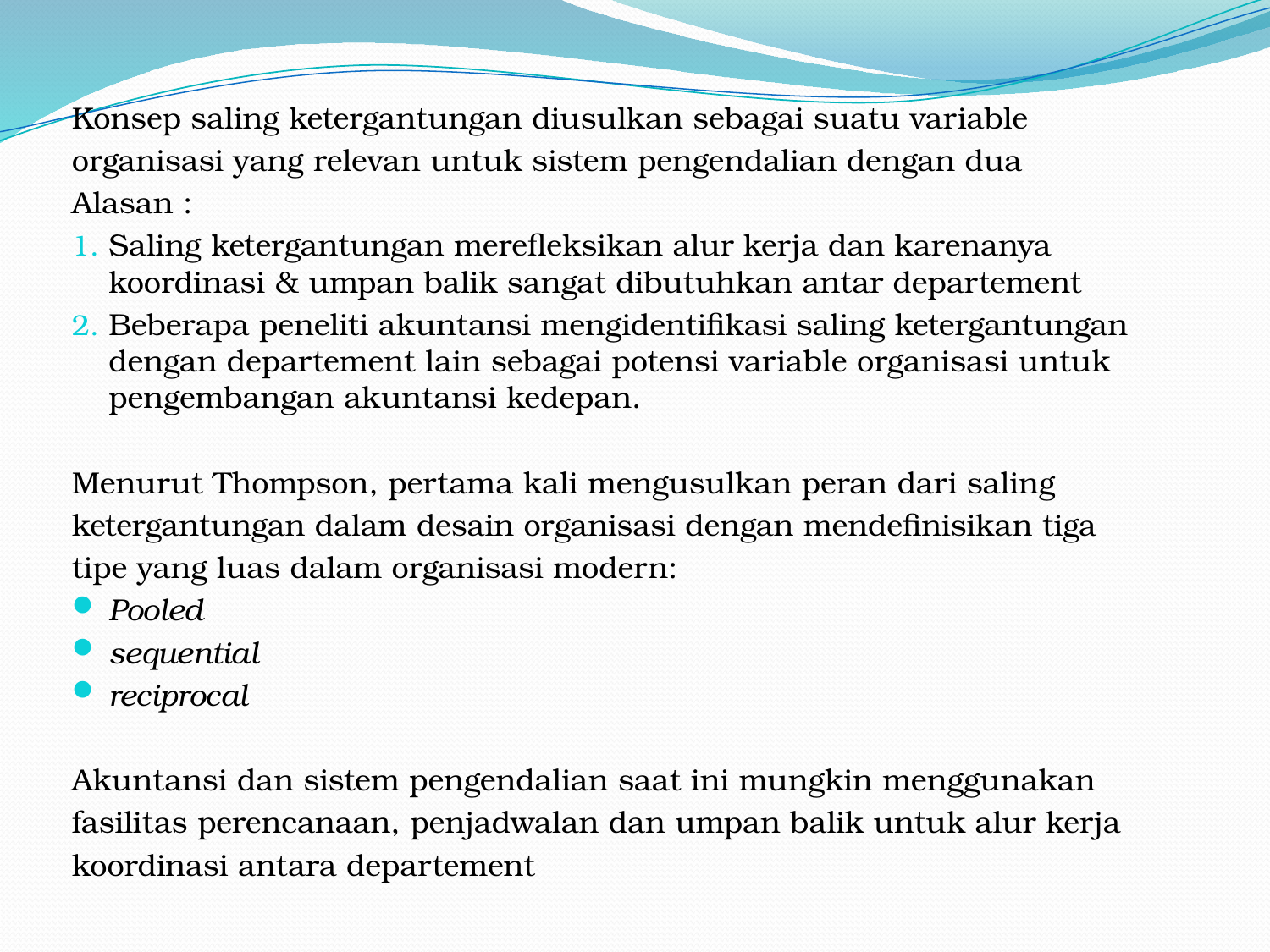

Konsep saling ketergantungan diusulkan sebagai suatu variable
organisasi yang relevan untuk sistem pengendalian dengan dua
Alasan :
Saling ketergantungan merefleksikan alur kerja dan karenanya koordinasi & umpan balik sangat dibutuhkan antar departement
Beberapa peneliti akuntansi mengidentifikasi saling ketergantungan dengan departement lain sebagai potensi variable organisasi untuk pengembangan akuntansi kedepan.

Menurut Thompson, pertama kali mengusulkan peran dari saling
ketergantungan dalam desain organisasi dengan mendefinisikan tiga
tipe yang luas dalam organisasi modern:
Pooled
sequential
reciprocal

Akuntansi dan sistem pengendalian saat ini mungkin menggunakan
fasilitas perencanaan, penjadwalan dan umpan balik untuk alur kerja
koordinasi antara departement